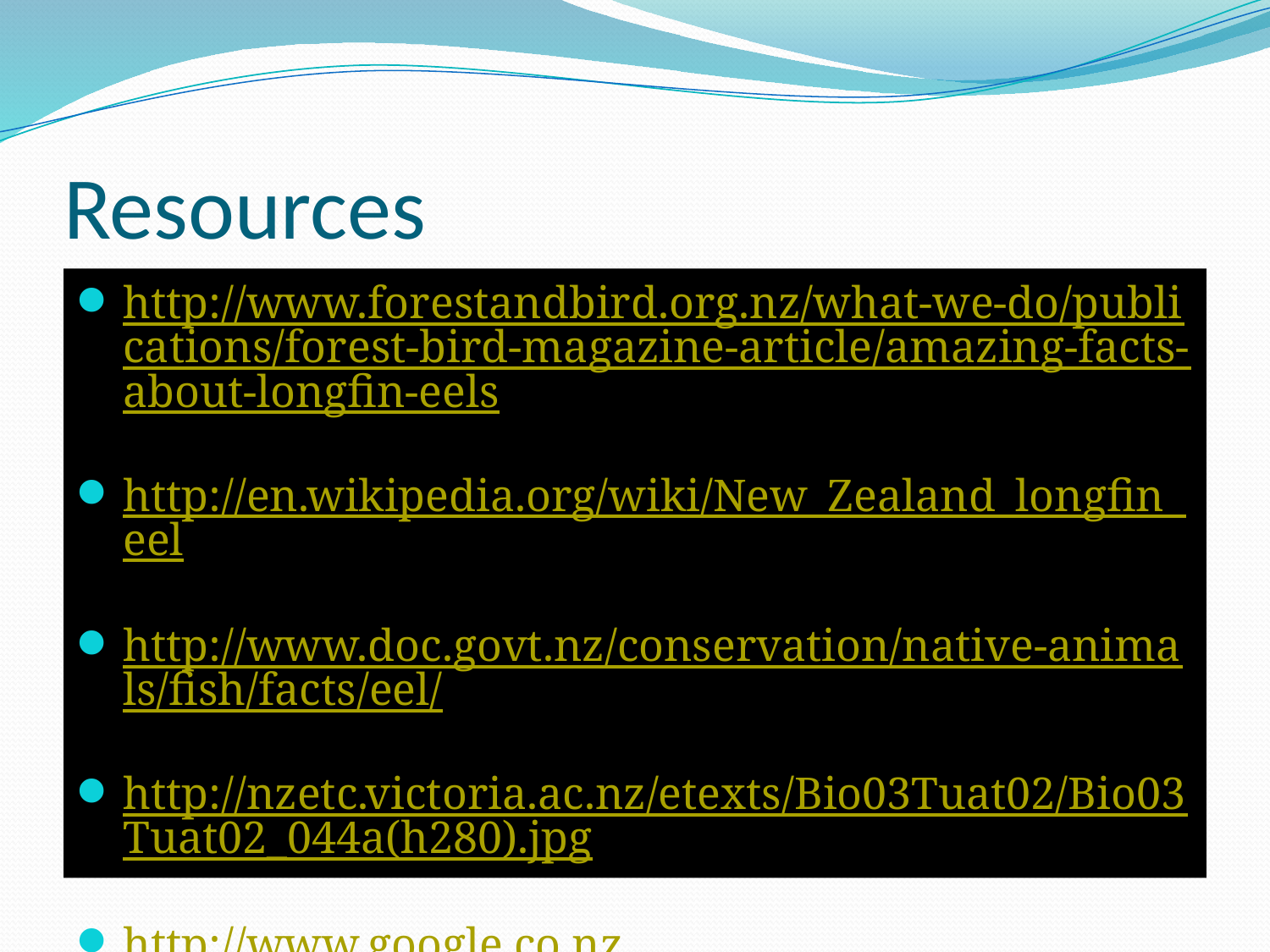

# Resources
http://www.forestandbird.org.nz/what-we-do/publications/forest-bird-magazine-article/amazing-facts-about-longfin-eels

http://en.wikipedia.org/wiki/New_Zealand_longfin_eel

http://www.doc.govt.nz/conservation/native-animals/fish/facts/eel/

http://nzetc.victoria.ac.nz/etexts/Bio03Tuat02/Bio03Tuat02_044a(h280).jpg

http://www.google.co.nz

http://blog.tepapa.govt.nz/wp-content/uploads/2013/04/big-eel-2.jpg